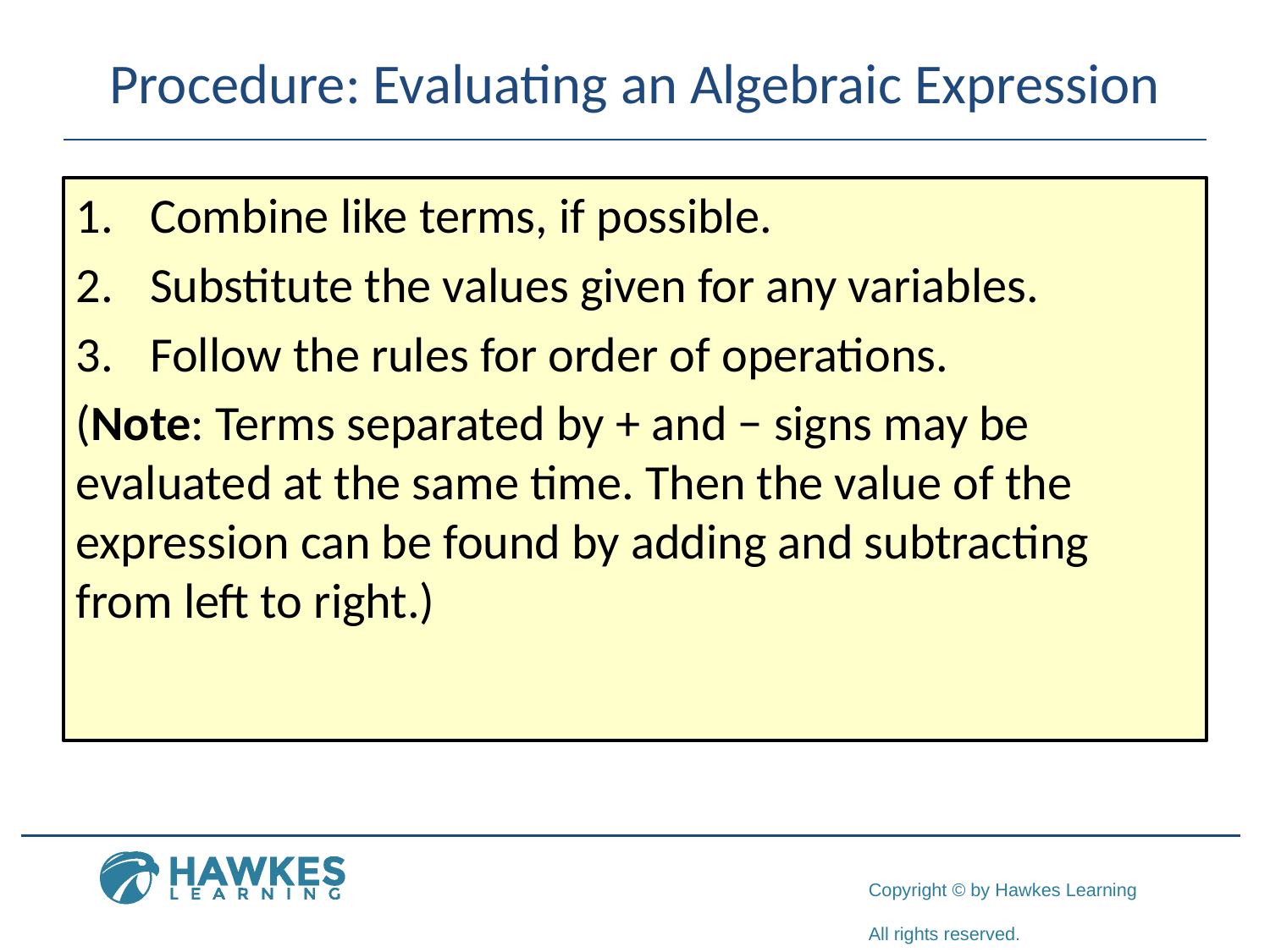

# Procedure: Evaluating an Algebraic Expression
Combine like terms, if possible.
Substitute the values given for any variables.
Follow the rules for order of operations.
(Note: Terms separated by + and − signs may be evaluated at the same time. Then the value of the expression can be found by adding and subtracting from left to right.)